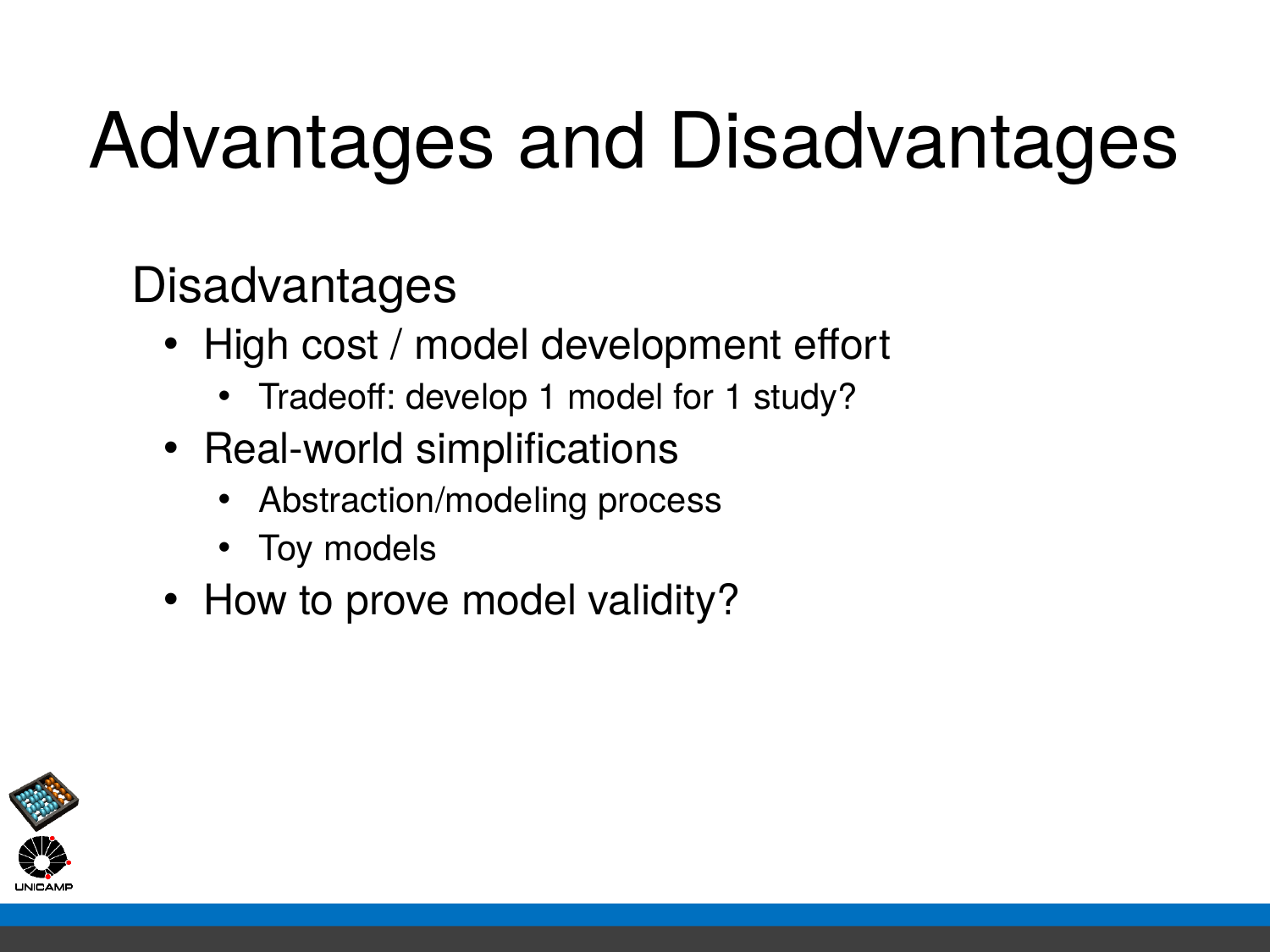

# Advantages and Disadvantages
Disadvantages
High cost / model development effort
Tradeoff: develop 1 model for 1 study?
Real-world simplifications
Abstraction/modeling process
Toy models
How to prove model validity?